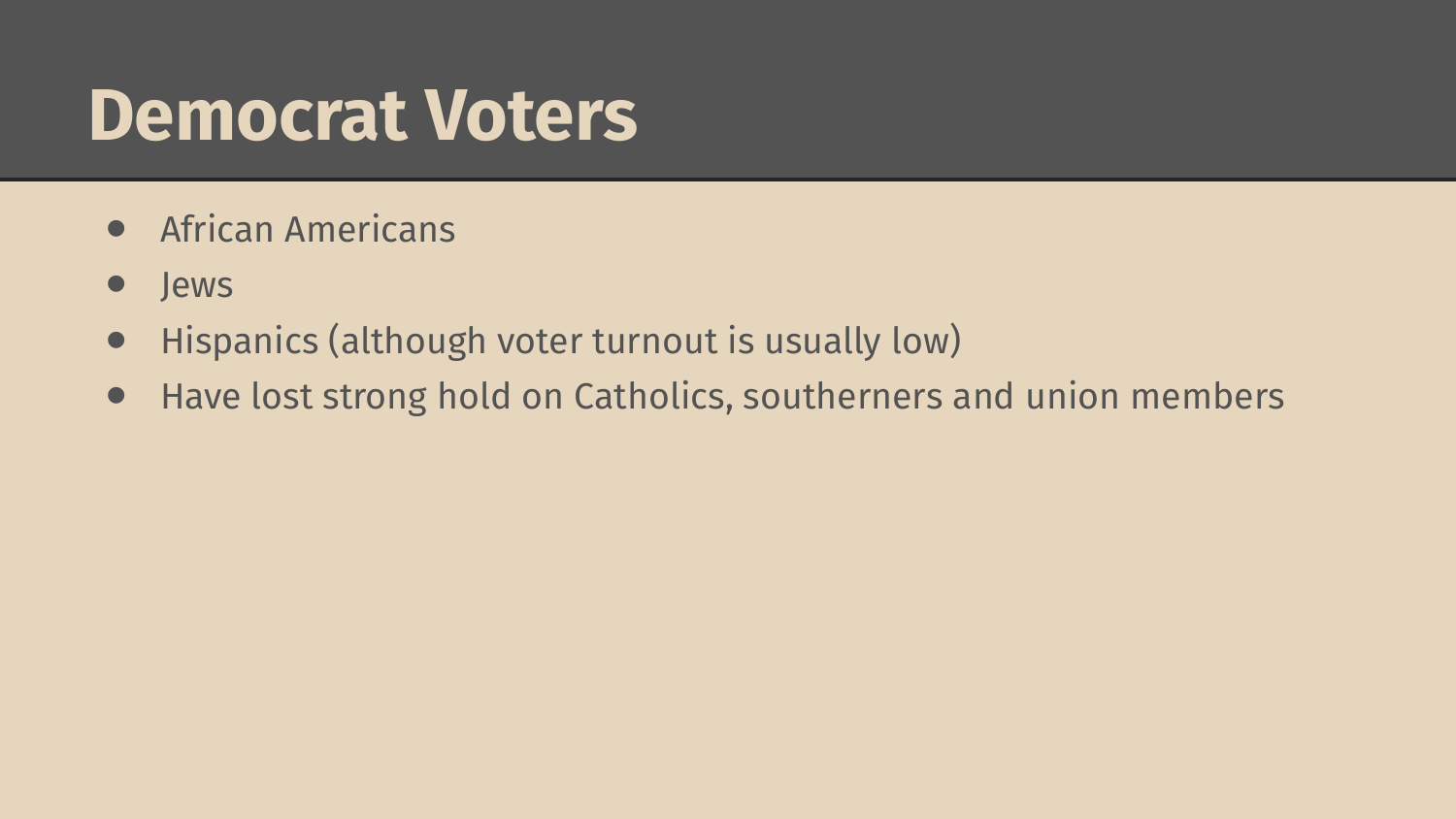

# Democrat Voters
African Americans
Jews
Hispanics (although voter turnout is usually low)
Have lost strong hold on Catholics, southerners and union members